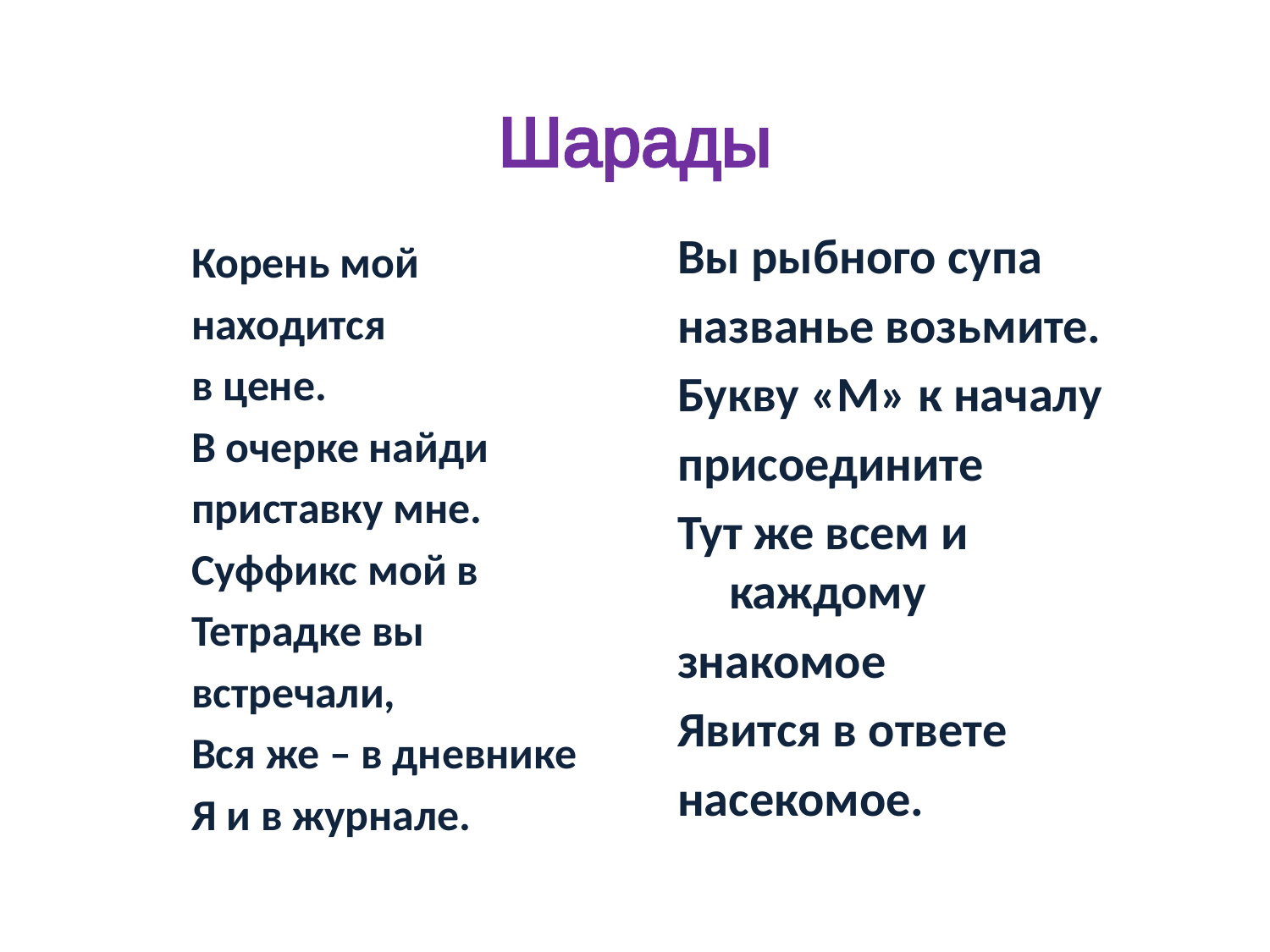

# Шарады
Вы рыбного супа
названье возьмите.
Букву «М» к началу
присоедините
Тут же всем и каждому
знакомое
Явится в ответе
насекомое.
Корень мой
находится
в цене.
В очерке найди
приставку мне.
Суффикс мой в
Тетрадке вы
встречали,
Вся же – в дневнике
Я и в журнале.